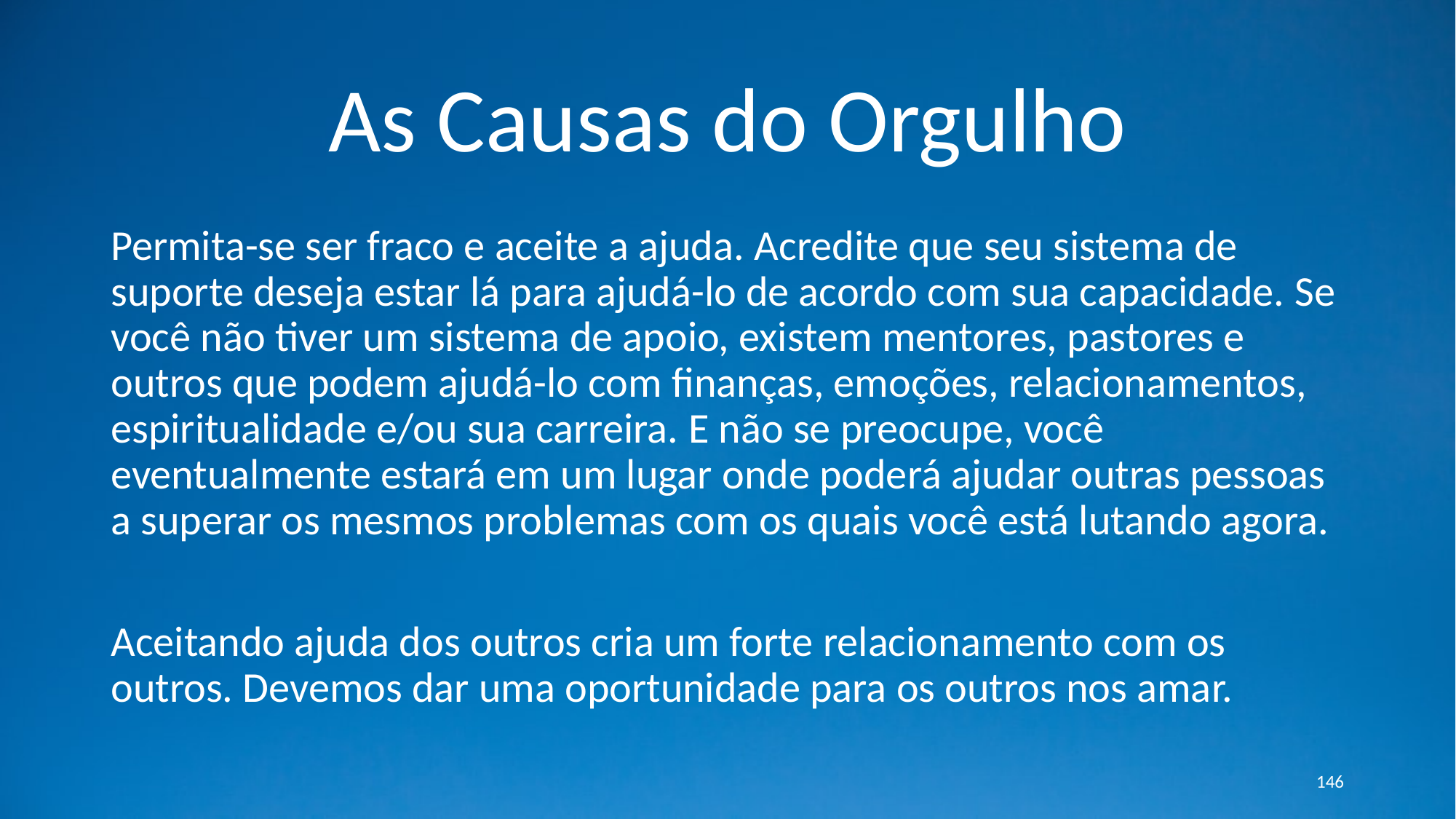

# As Causas do Orgulho
Permita-se ser fraco e aceite a ajuda. Acredite que seu sistema de suporte deseja estar lá para ajudá-lo de acordo com sua capacidade. Se você não tiver um sistema de apoio, existem mentores, pastores e outros que podem ajudá-lo com finanças, emoções, relacionamentos, espiritualidade e/ou sua carreira. E não se preocupe, você eventualmente estará em um lugar onde poderá ajudar outras pessoas a superar os mesmos problemas com os quais você está lutando agora.

Aceitando ajuda dos outros cria um forte relacionamento com os outros. Devemos dar uma oportunidade para os outros nos amar.

146